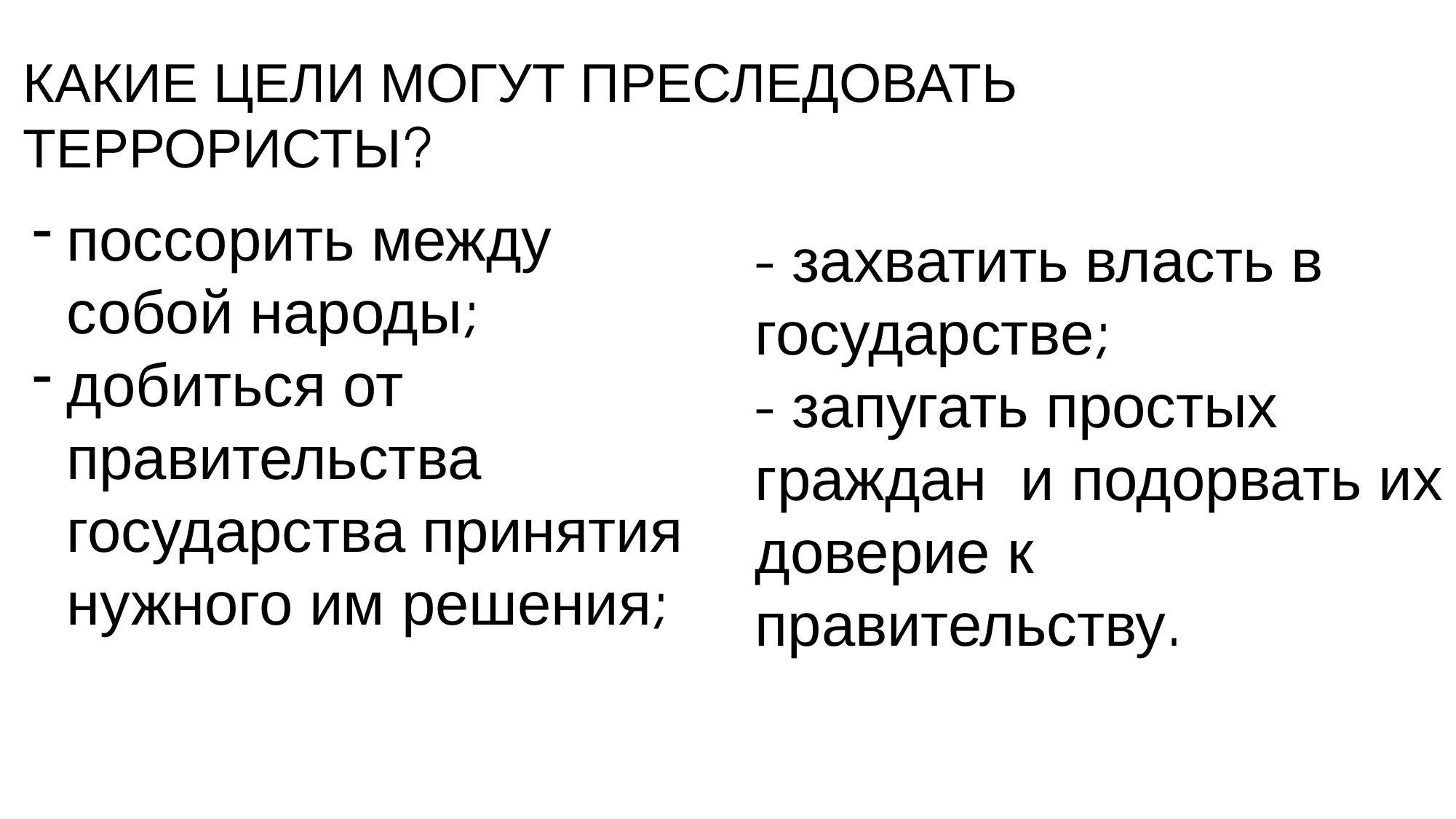

# Какие цели могут преследовать террористы?
поссорить между собой народы;
добиться от правительства государства принятия нужного им решения;
- захватить власть в государстве;
- запугать простых граждан  и подорвать их доверие к правительству.